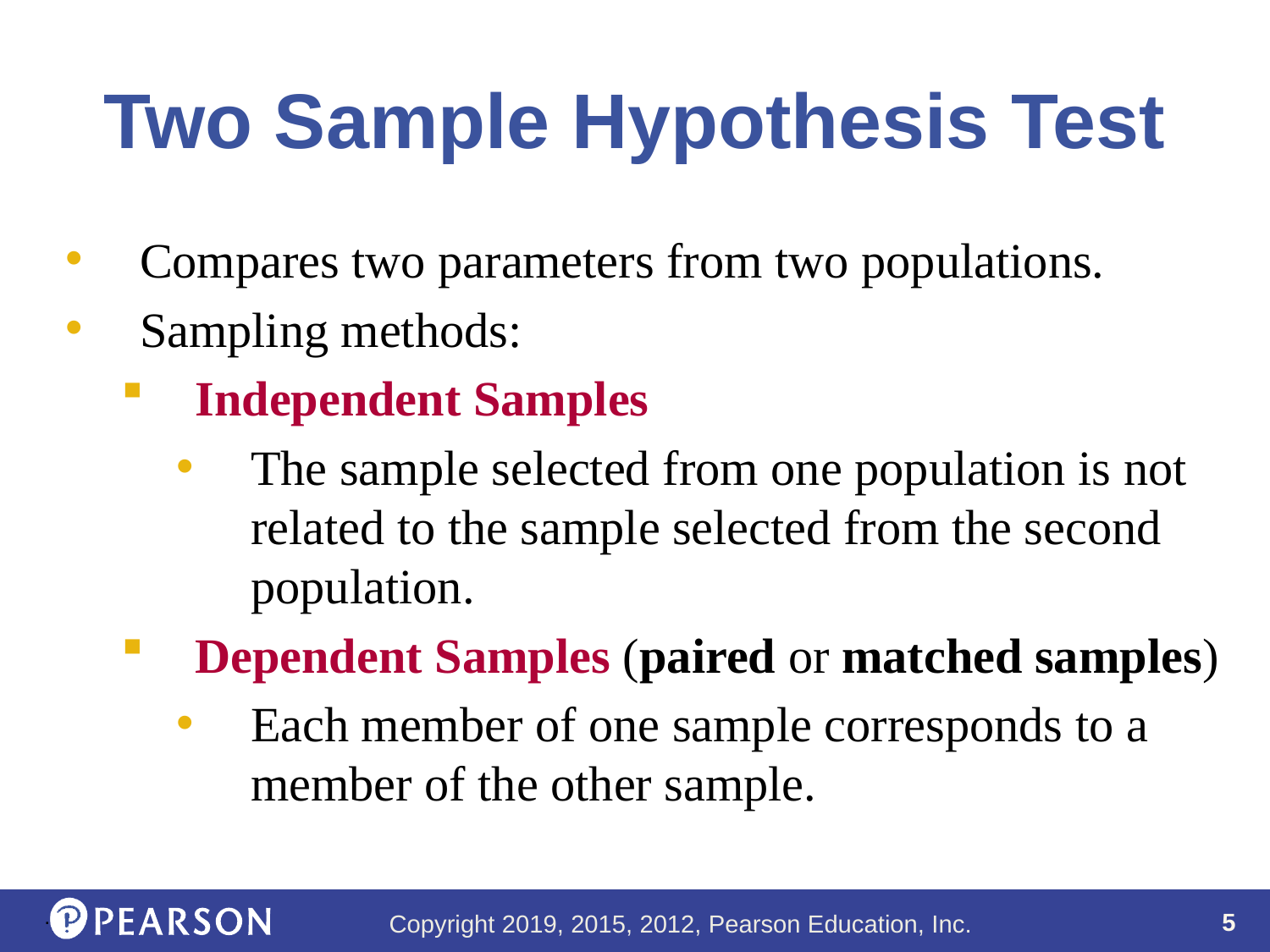

# Two Sample Hypothesis Test
Compares two parameters from two populations.
Sampling methods:
Independent Samples
The sample selected from one population is not related to the sample selected from the second population.
Dependent Samples (paired or matched samples)
Each member of one sample corresponds to a member of the other sample.
.